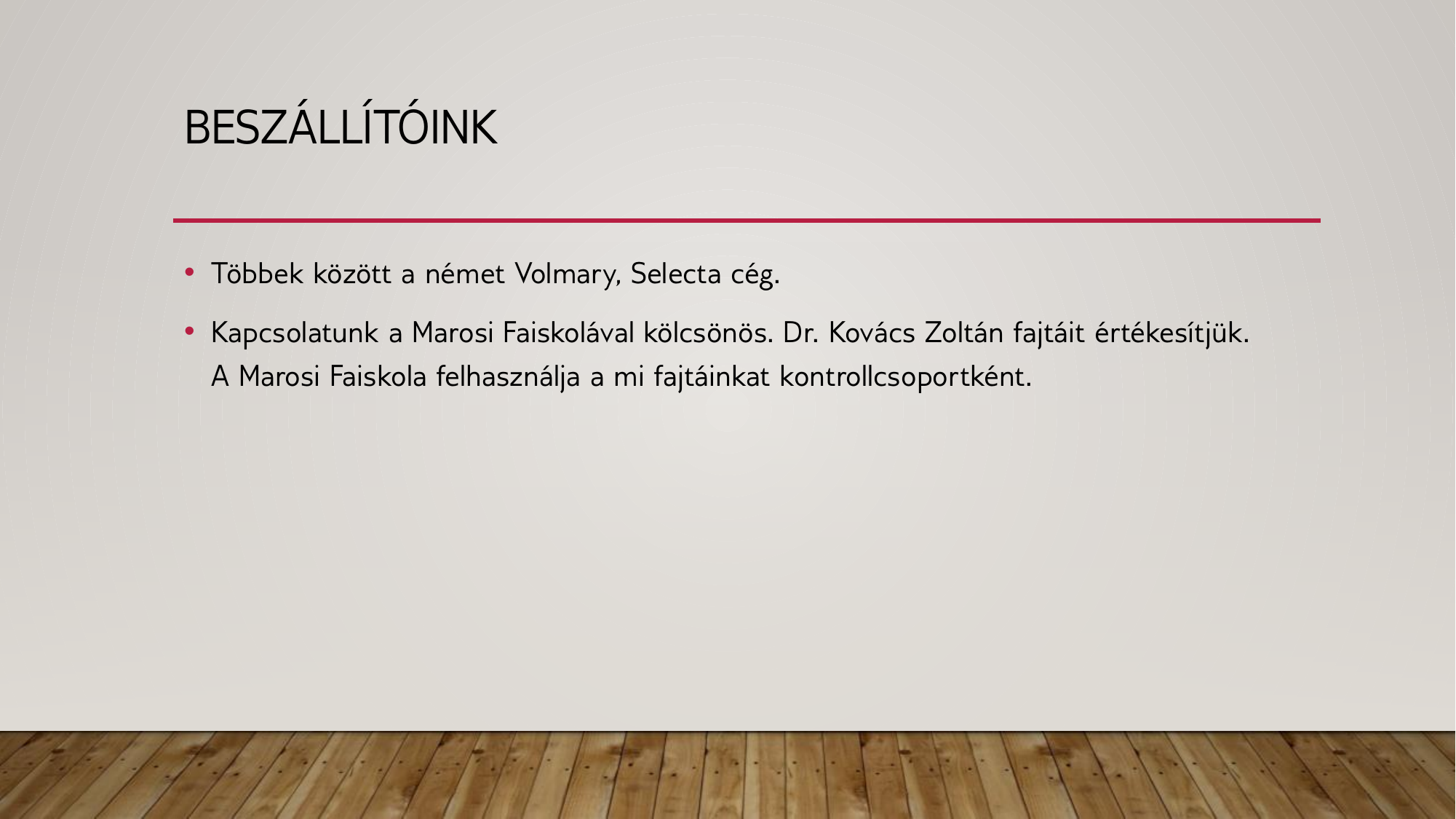

# Beszállítóink
Többek között a német Volmary, Selecta cég.
Kapcsolatunk a Marosi Faiskolával kölcsönös. Dr. Kovács Zoltán fajtáit értékesítjük.
A Marosi Faiskola felhasználja a mi fajtáinkat kontrollcsoportként.